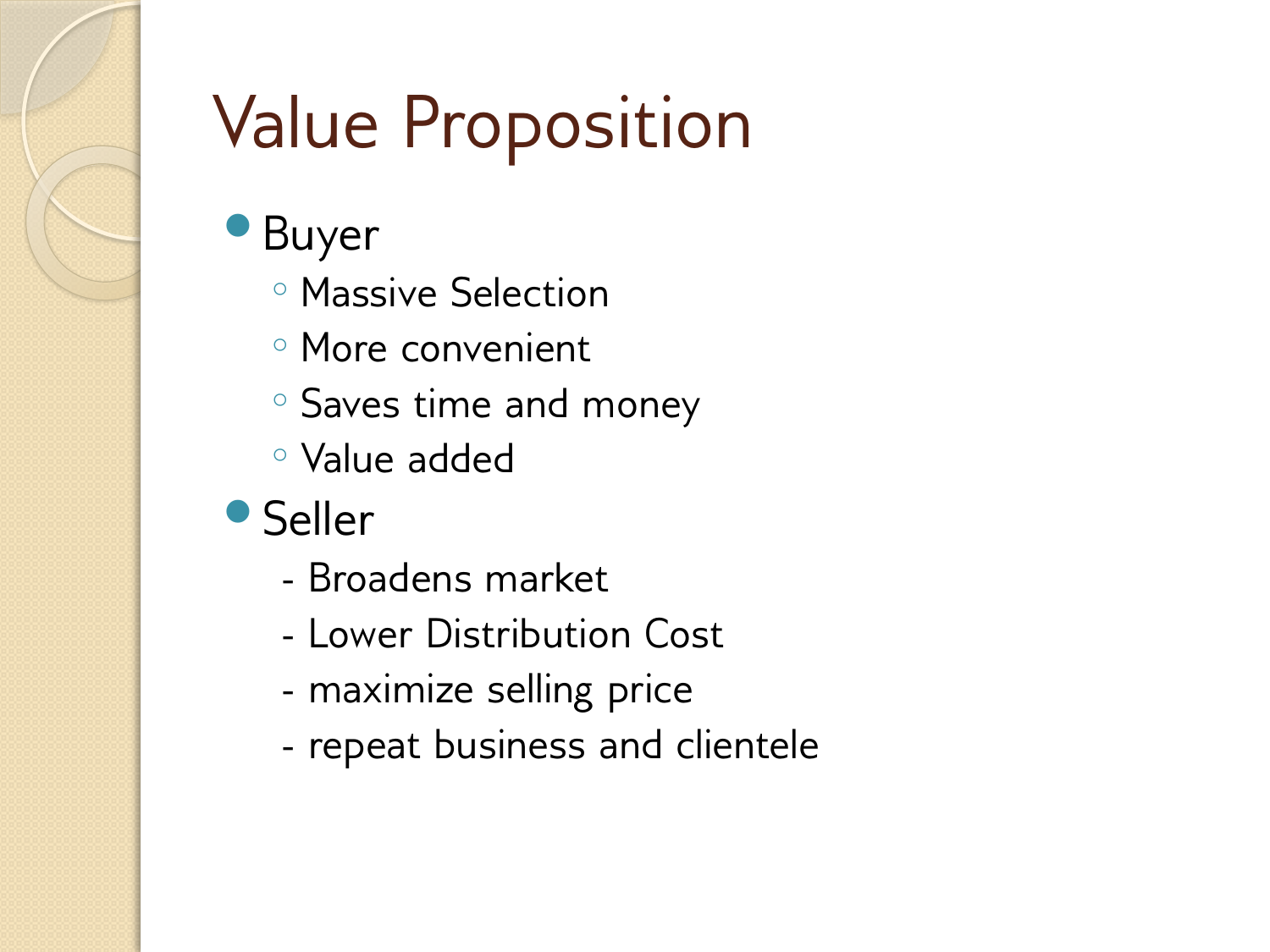

# Value Proposition
Buyer
Massive Selection
More convenient
Saves time and money
Value added
Seller
 - Broadens market
 - Lower Distribution Cost
 - maximize selling price
 - repeat business and clientele